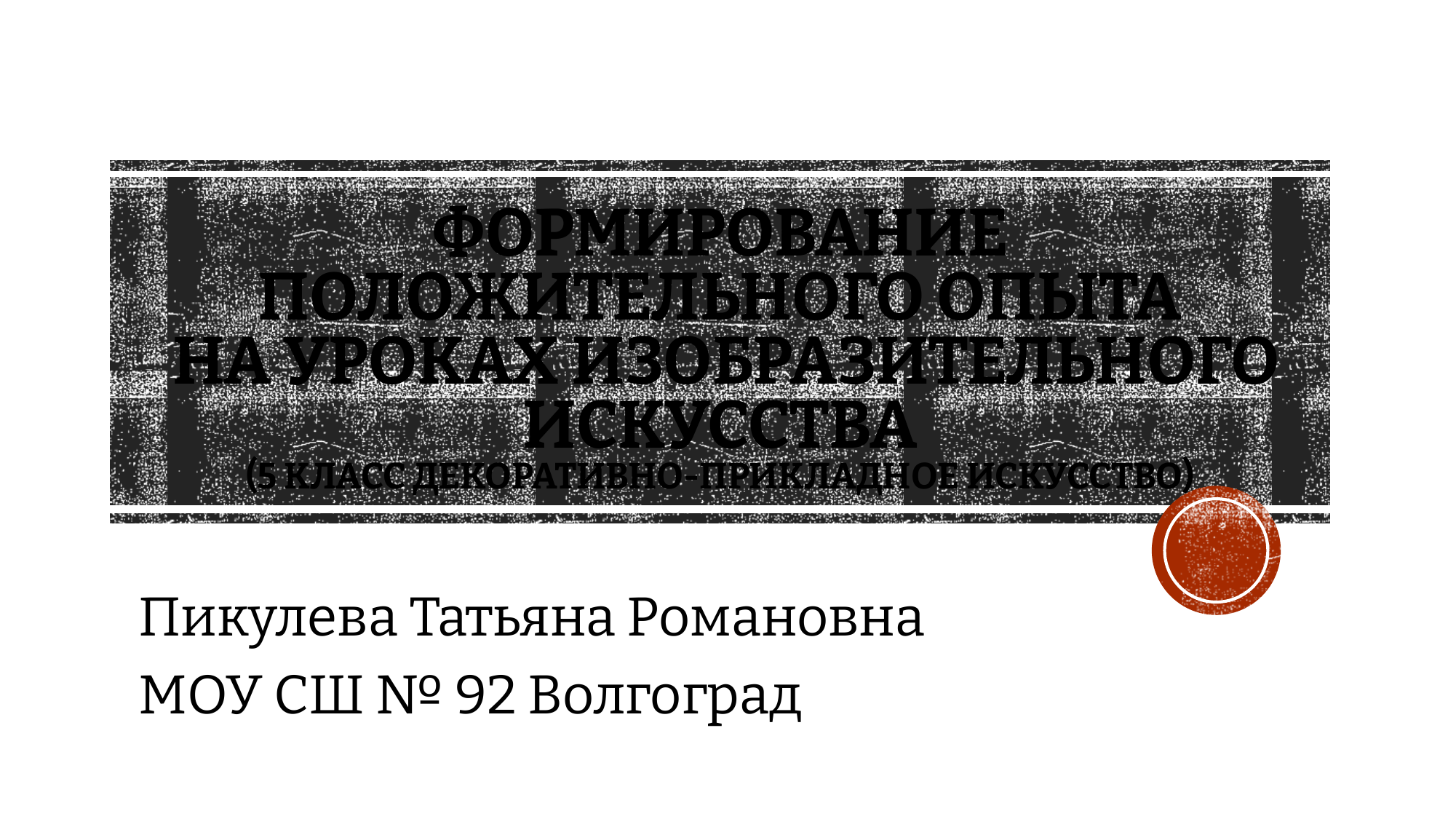

# ФОРМИРОВАНИЕ ПОЛОЖИТЕЛЬНОГО ОПЫТА НА УРОКАХ ИЗОБРАЗИТЕЛЬНОГО ИСКУССТВА (5 класс декоративно-прикладное искусство)
Пикулева Татьяна Романовна
МОУ СШ № 92 Волгоград